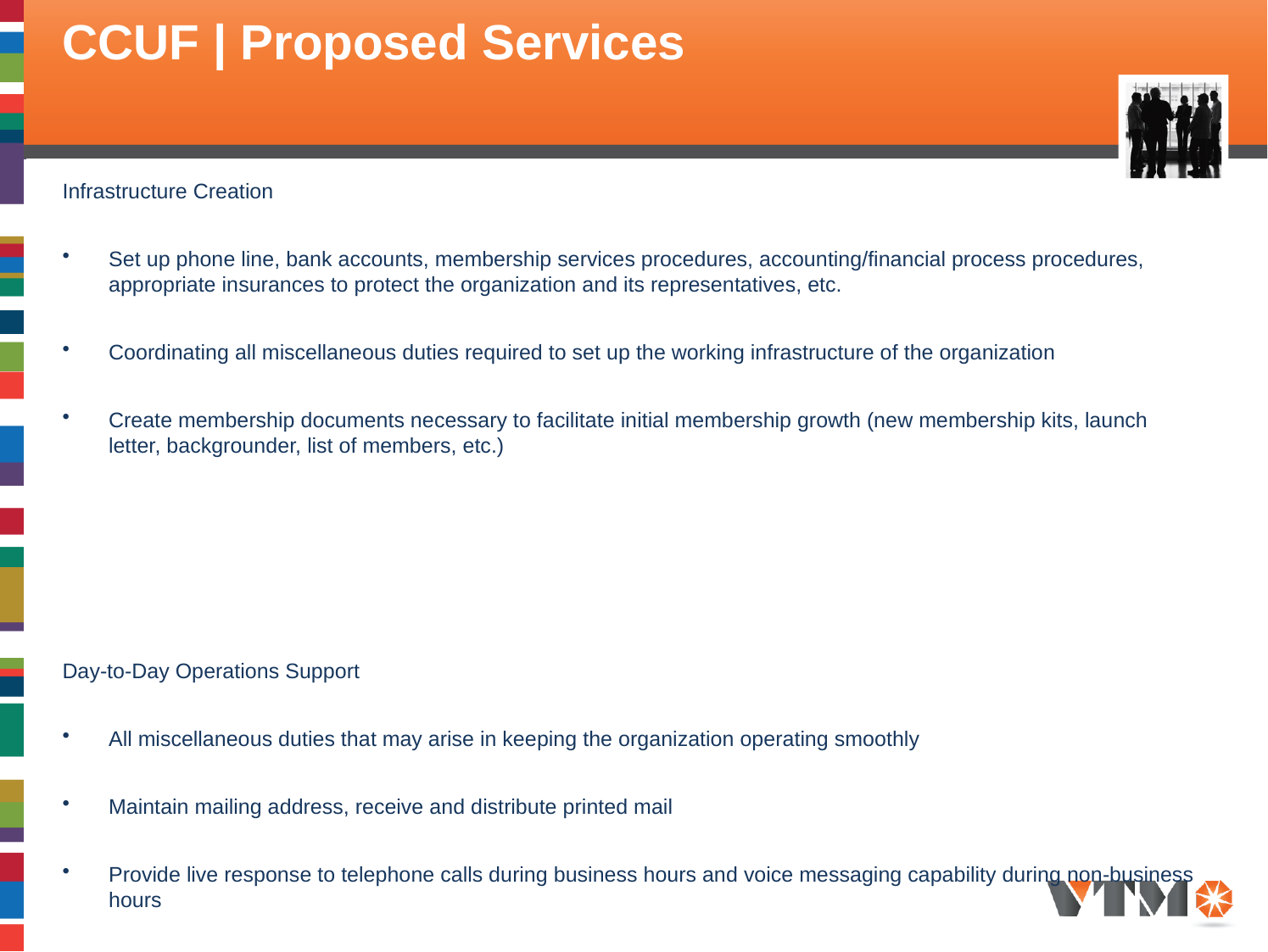

# CCUF | Proposed Services
Infrastructure Creation
Set up phone line, bank accounts, membership services procedures, accounting/financial process procedures, appropriate insurances to protect the organization and its representatives, etc.
Coordinating all miscellaneous duties required to set up the working infrastructure of the organization
Create membership documents necessary to facilitate initial membership growth (new membership kits, launch letter, backgrounder, list of members, etc.)

Day-to-Day Operations Support
All miscellaneous duties that may arise in keeping the organization operating smoothly
Maintain mailing address, receive and distribute printed mail
Provide live response to telephone calls during business hours and voice messaging capability during non-business hours
Provide fax machine or e-fax account 24 hours a day
Maintain files and inventories of all printed marketing materials and supplies, including tradeshow equipment, signage, booth items, etc.
Maintain Corporate records, including:
Membership Agreements
The Corporate Book, with written minutes of all Board meetings and teleconferences
Copyright registrations
All legal contracts